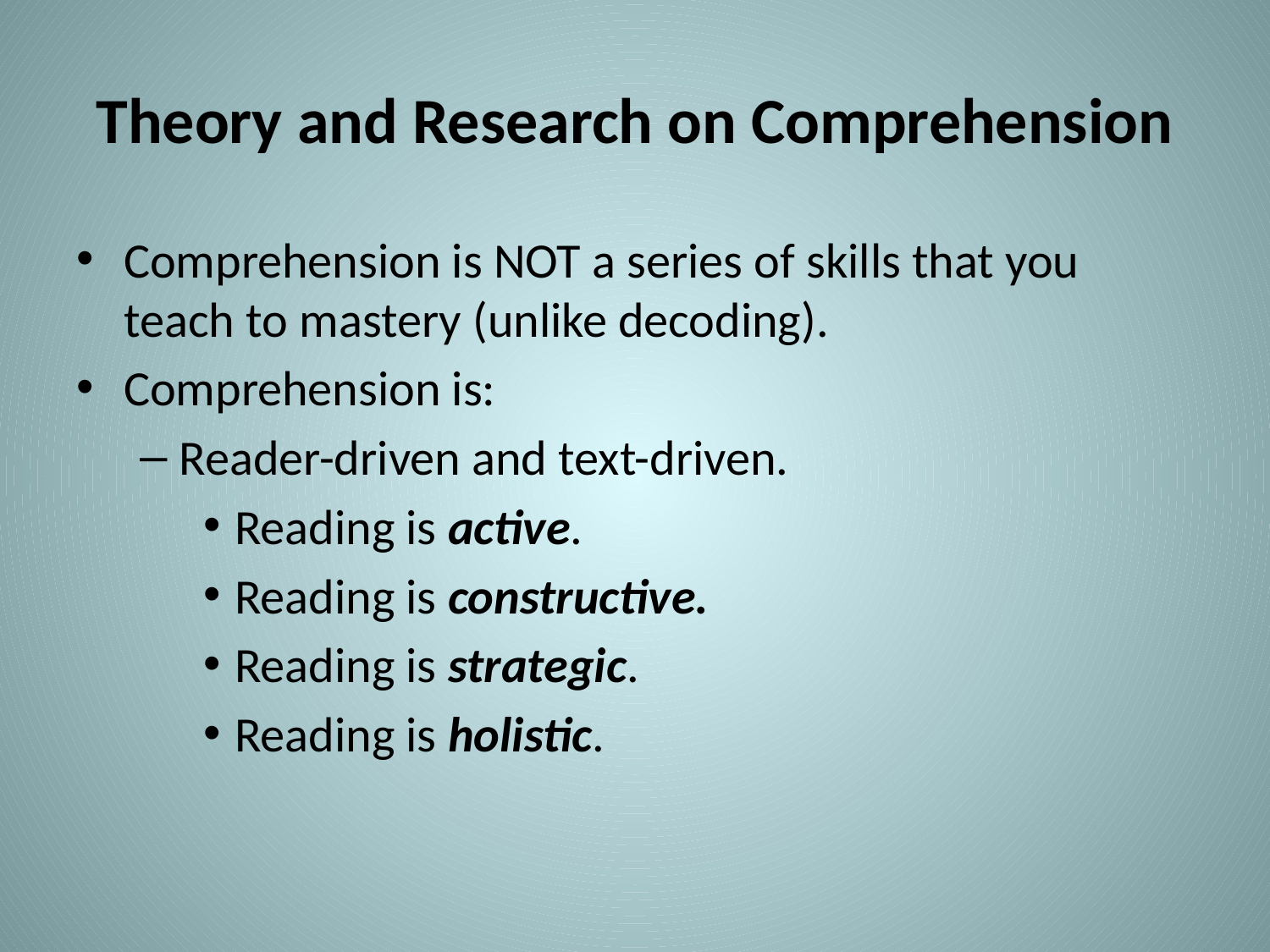

# Theory and Research on Comprehension
Comprehension is NOT a series of skills that you teach to mastery (unlike decoding).
Comprehension is:
Reader-driven and text-driven.
Reading is active.
Reading is constructive.
Reading is strategic.
Reading is holistic.